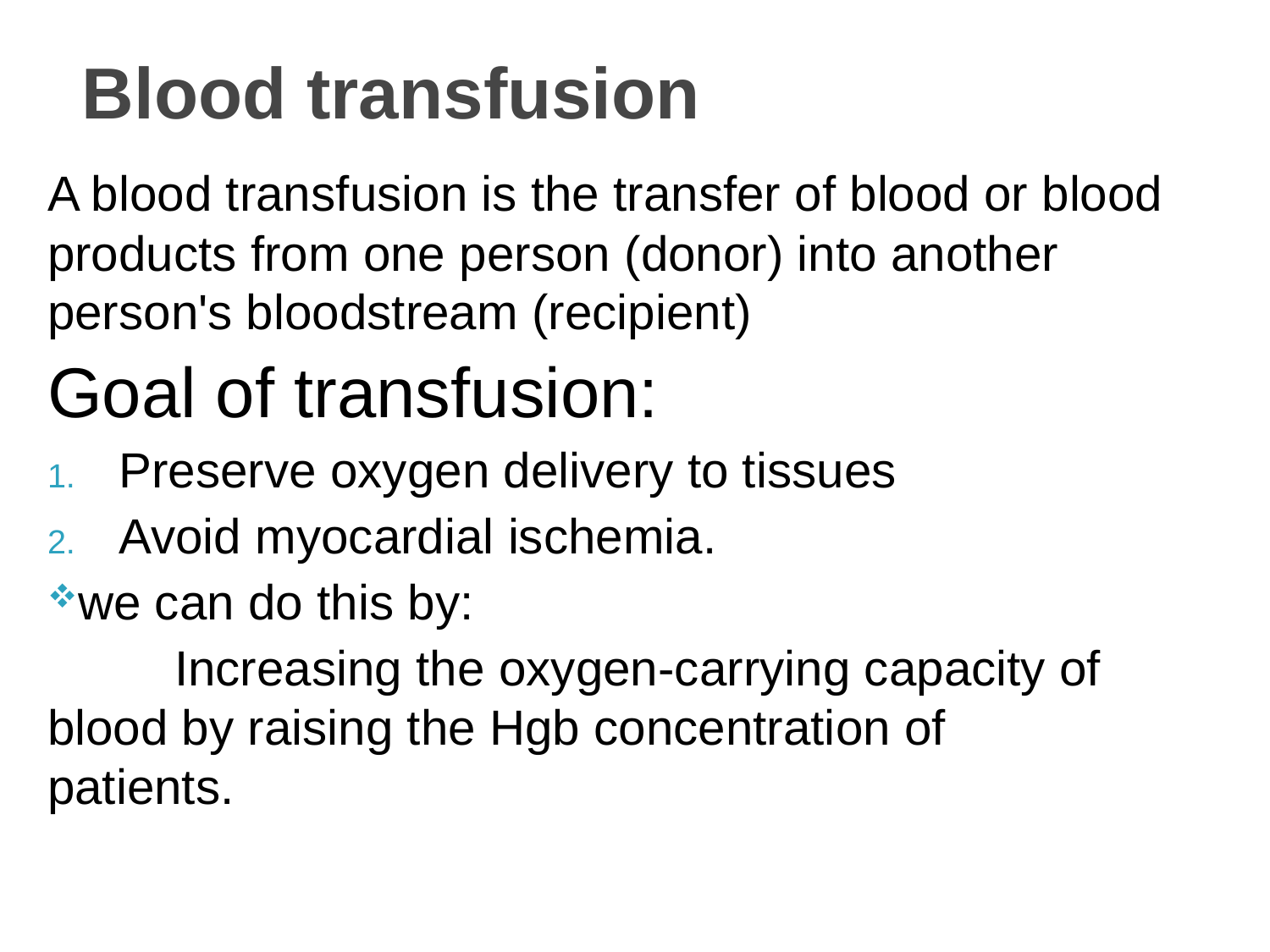

# Blood transfusion
A blood transfusion is the transfer of blood or blood products from one person (donor) into another person's bloodstream (recipient)
Goal of transfusion:
Preserve oxygen delivery to tissues
Avoid myocardial ischemia.
we can do this by:
	Increasing the oxygen-carrying capacity of 	blood by raising the Hgb concentration of 	patients.